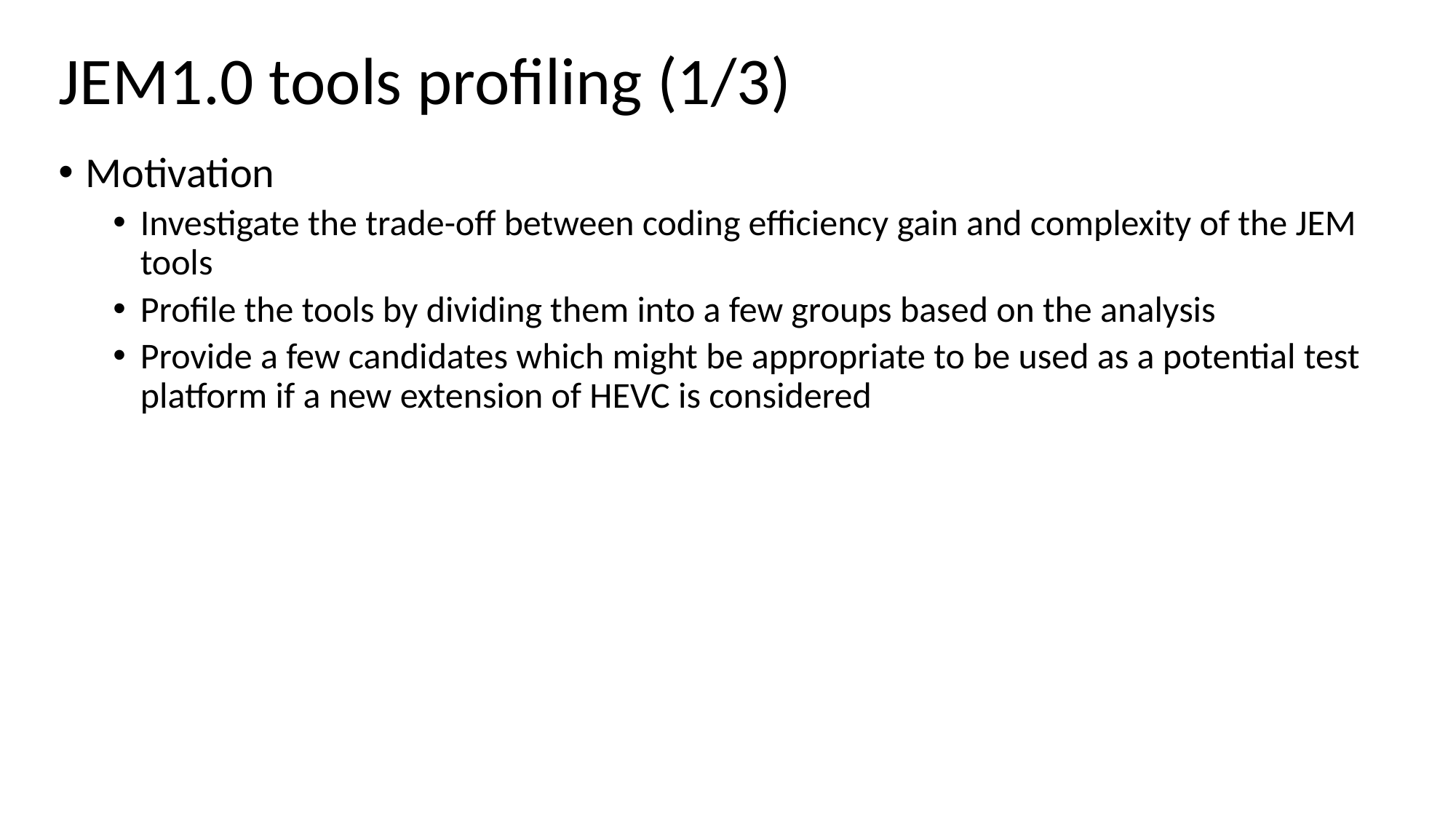

# JEM1.0 tools profiling (1/3)
Motivation
Investigate the trade-off between coding efficiency gain and complexity of the JEM tools
Profile the tools by dividing them into a few groups based on the analysis
Provide a few candidates which might be appropriate to be used as a potential test platform if a new extension of HEVC is considered